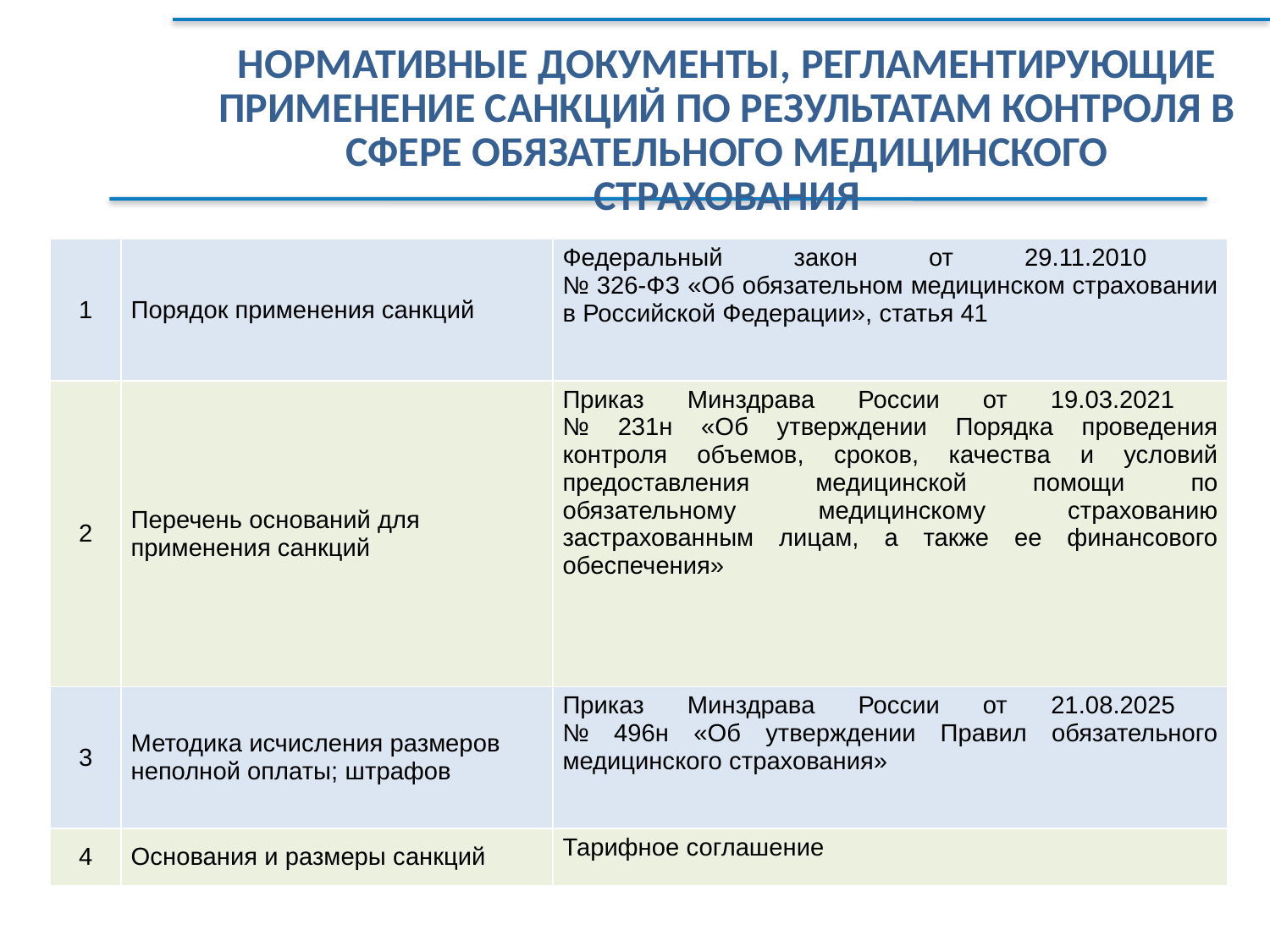

Нормативные документы, регламентирующие Применение санкций по результатам контроля в сфере обязательного медицинского страхования
| 1 | Порядок применения санкций | Федеральный закон от 29.11.2010 № 326-ФЗ «Об обязательном медицинском страховании в Российской Федерации», статья 41 |
| --- | --- | --- |
| 2 | Перечень оснований для применения санкций | Приказ Минздрава России от 19.03.2021 № 231н «Об утверждении Порядка проведения контроля объемов, сроков, качества и условий предоставления медицинской помощи по обязательному медицинскому страхованию застрахованным лицам, а также ее финансового обеспечения» |
| 3 | Методика исчисления размеров неполной оплаты; штрафов | Приказ Минздрава России от 21.08.2025 № 496н «Об утверждении Правил обязательного медицинского страхования» |
| 4 | Основания и размеры санкций | Тарифное соглашение |